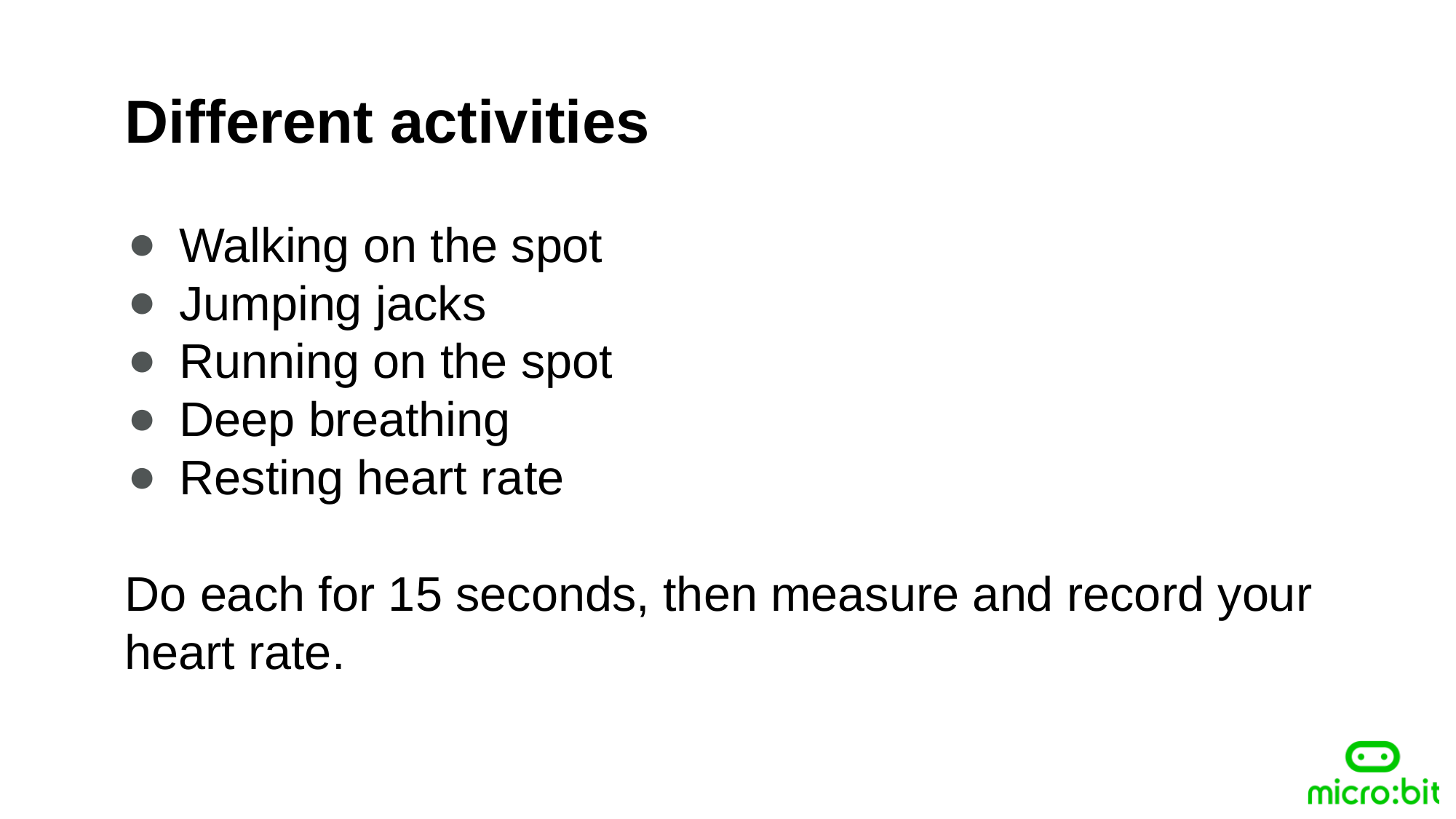

Different activities

Walking on the spot
Jumping jacks
Running on the spot
Deep breathing
Resting heart rate

Do each for 15 seconds, then measure and record your heart rate.